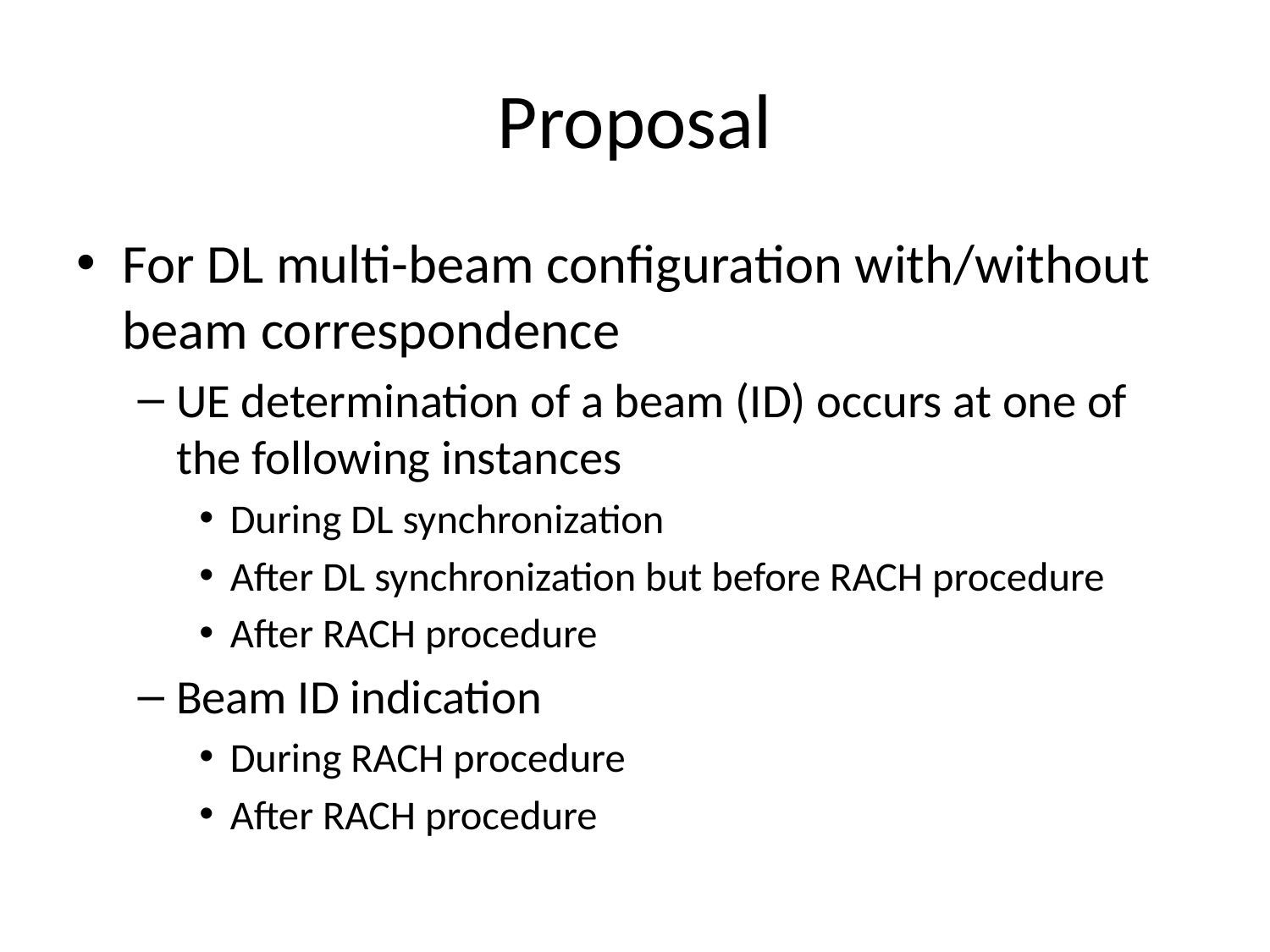

# Proposal
For DL multi-beam configuration with/without beam correspondence
UE determination of a beam (ID) occurs at one of the following instances
During DL synchronization
After DL synchronization but before RACH procedure
After RACH procedure
Beam ID indication
During RACH procedure
After RACH procedure